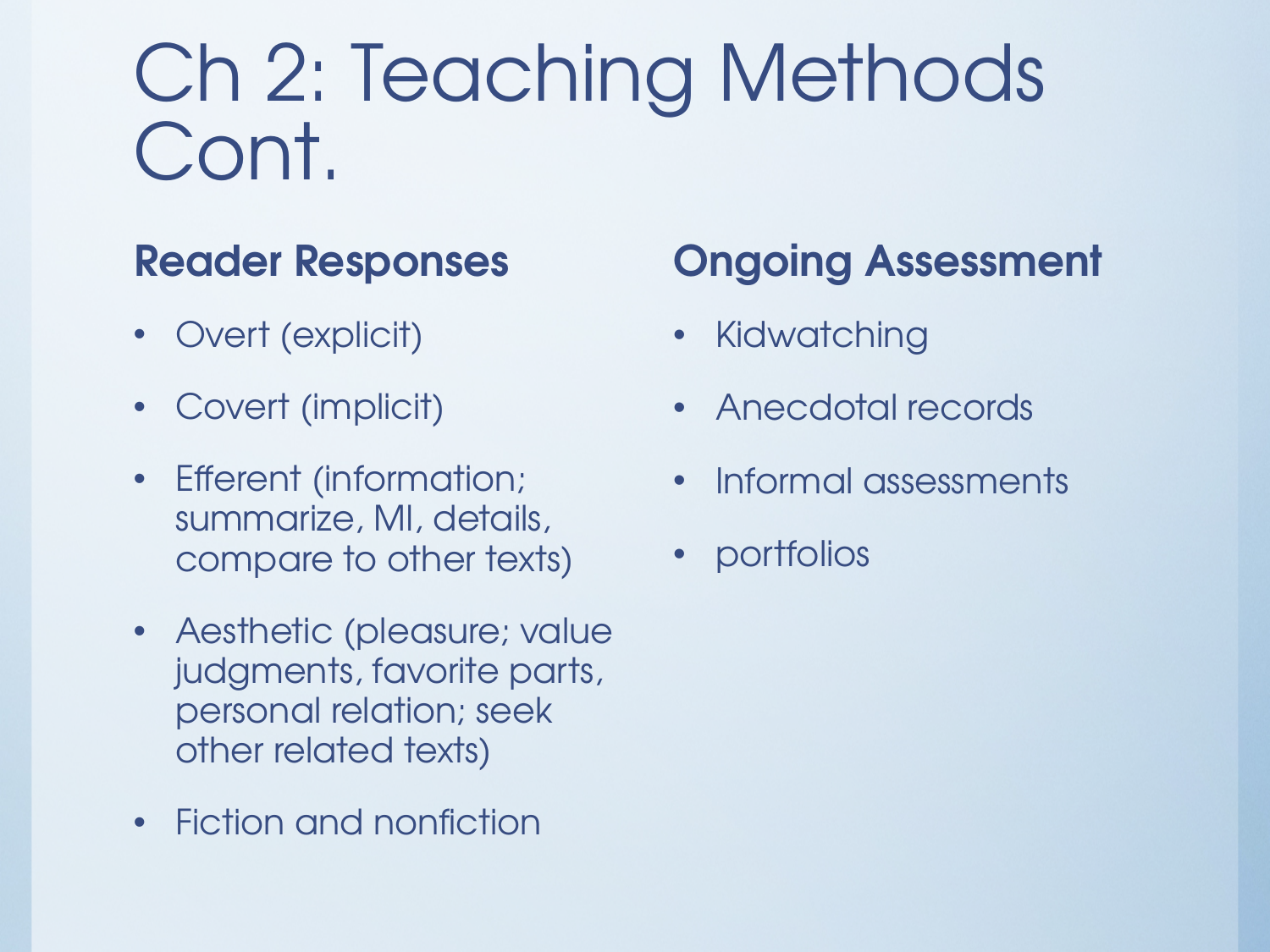

# Ch 2: Teaching Methods Cont.
Reader Responses
Ongoing Assessment
Overt (explicit)
Covert (implicit)
Efferent (information; summarize, MI, details, compare to other texts)
Aesthetic (pleasure; value judgments, favorite parts, personal relation; seek other related texts)
Fiction and nonfiction
Kidwatching
Anecdotal records
Informal assessments
portfolios